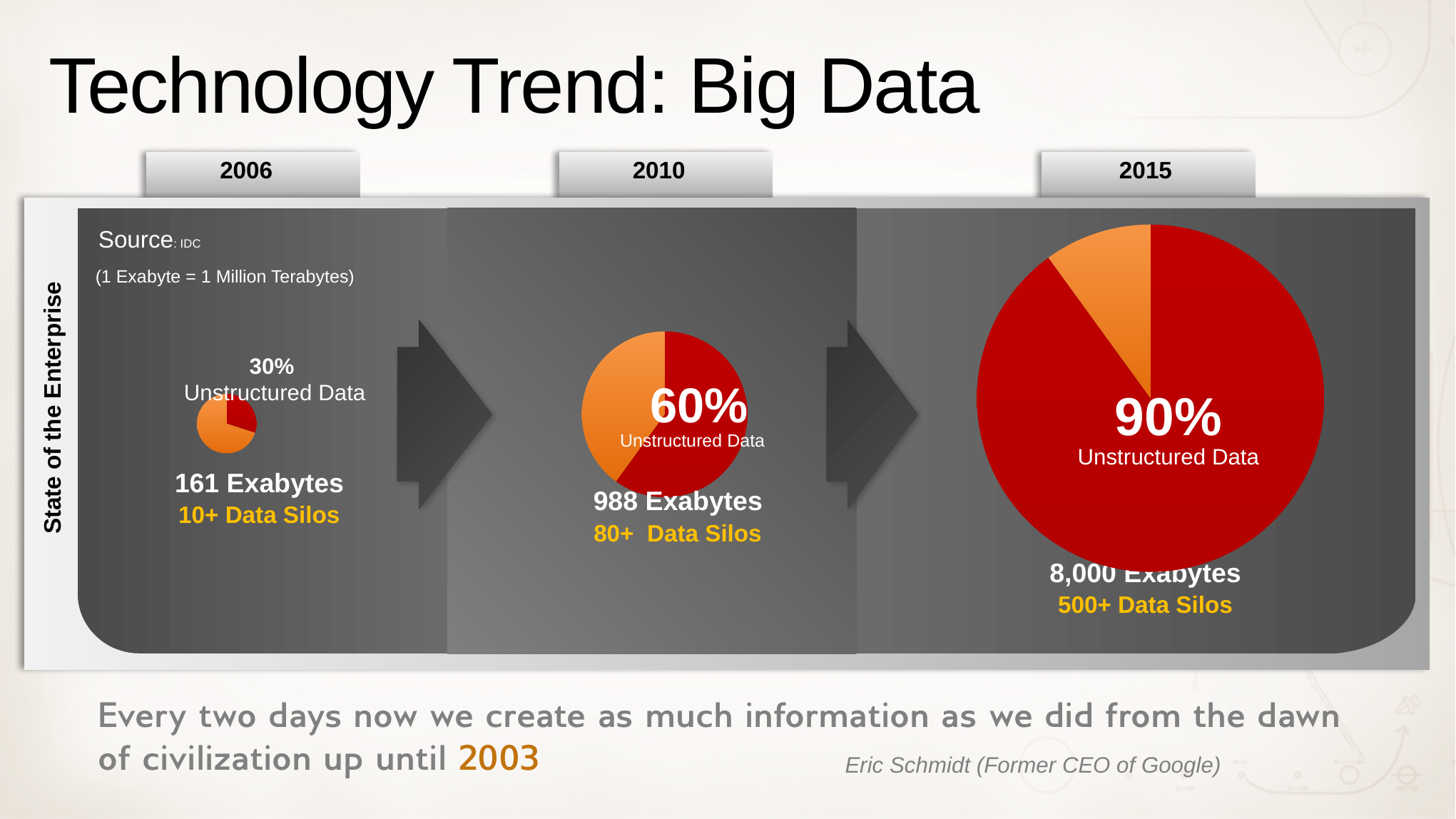

# Technology Trend: Big Data

2006
2010
2015

### Chart

| Category | Sales |
|---|---|
| 1st Qtr | 0.9 |
| 2nd Qtr | 0.1 |
Source: IDC
(1 Exabyte = 1 Million Terabytes)

### Chart

| Category | Sales |
|---|---|
| 1st Qtr | 0.6000000000000001 |
| 2nd Qtr | 0.4 |
30%
Unstructured Data

### Chart

| Category | Sales |
|---|---|
| 1st Qtr | 0.3 |
| 2nd Qtr | 0.7 |
State of the Enterprise
  60%
Unstructured Data
90% Unstructured Data
161 Exabytes

10+ Data Silos
988 Exabytes

80+  Data Silos

8,000 Exabytes

500+ Data Silos
Every two days now we create as much information as we did from the dawn of civilization up until 2003
Eric Schmidt (Former CEO of Google)